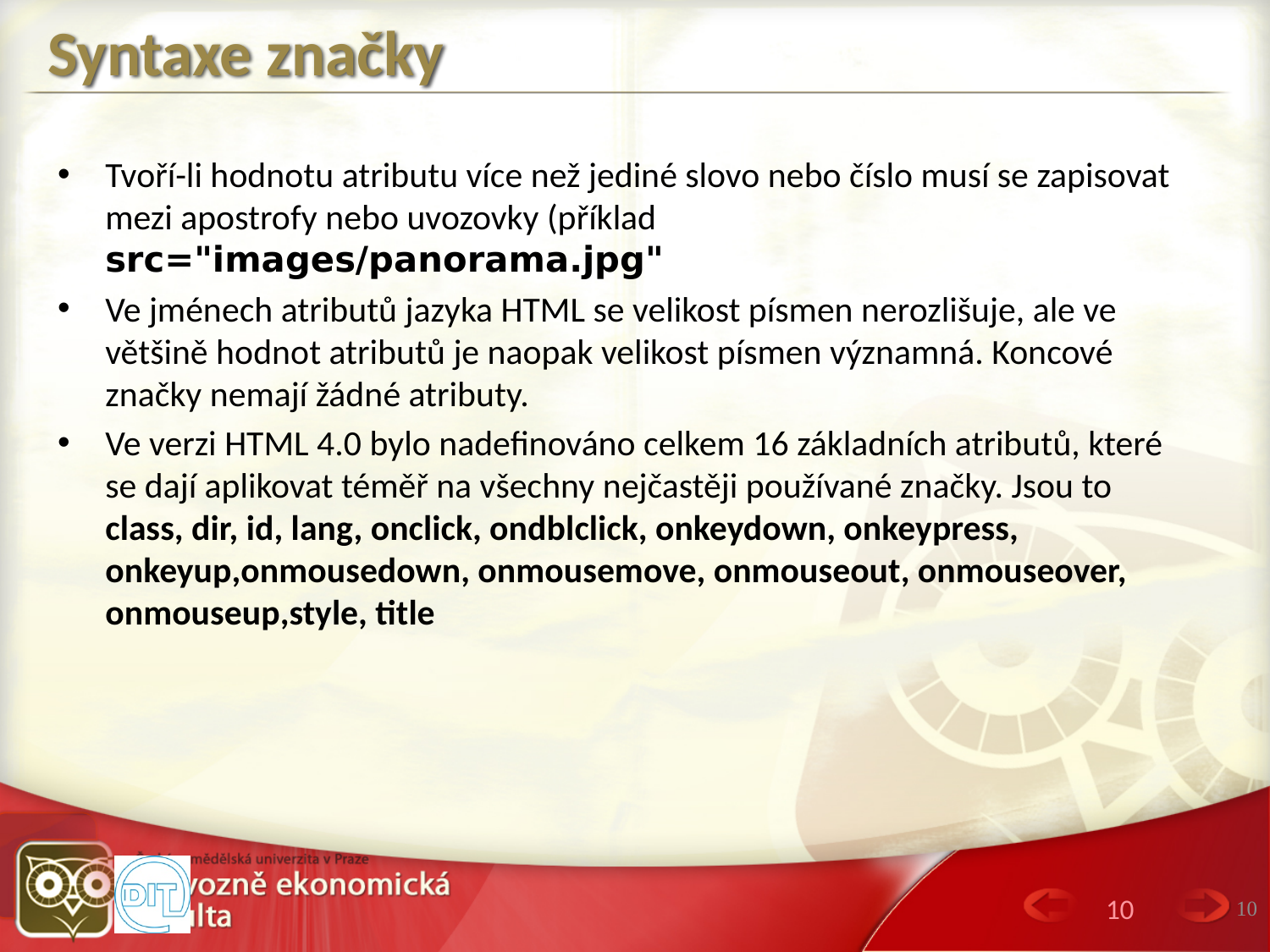

# Syntaxe značky
Tvoří-li hodnotu atributu více než jediné slovo nebo číslo musí se zapisovat mezi apostrofy nebo uvozovky (příklad src="images/panorama.jpg"
Ve jménech atributů jazyka HTML se velikost písmen nerozlišuje, ale ve většině hodnot atributů je naopak velikost písmen významná. Koncové značky nemají žádné atributy.
Ve verzi HTML 4.0 bylo nadefinováno celkem 16 základních atributů, které se dají aplikovat téměř na všechny nejčastěji používané značky. Jsou to  class, dir, id, lang, onclick, ondblclick, onkeydown, onkeypress, onkeyup,onmousedown, onmousemove, onmouseout, onmouseover, onmouseup,style, title
10